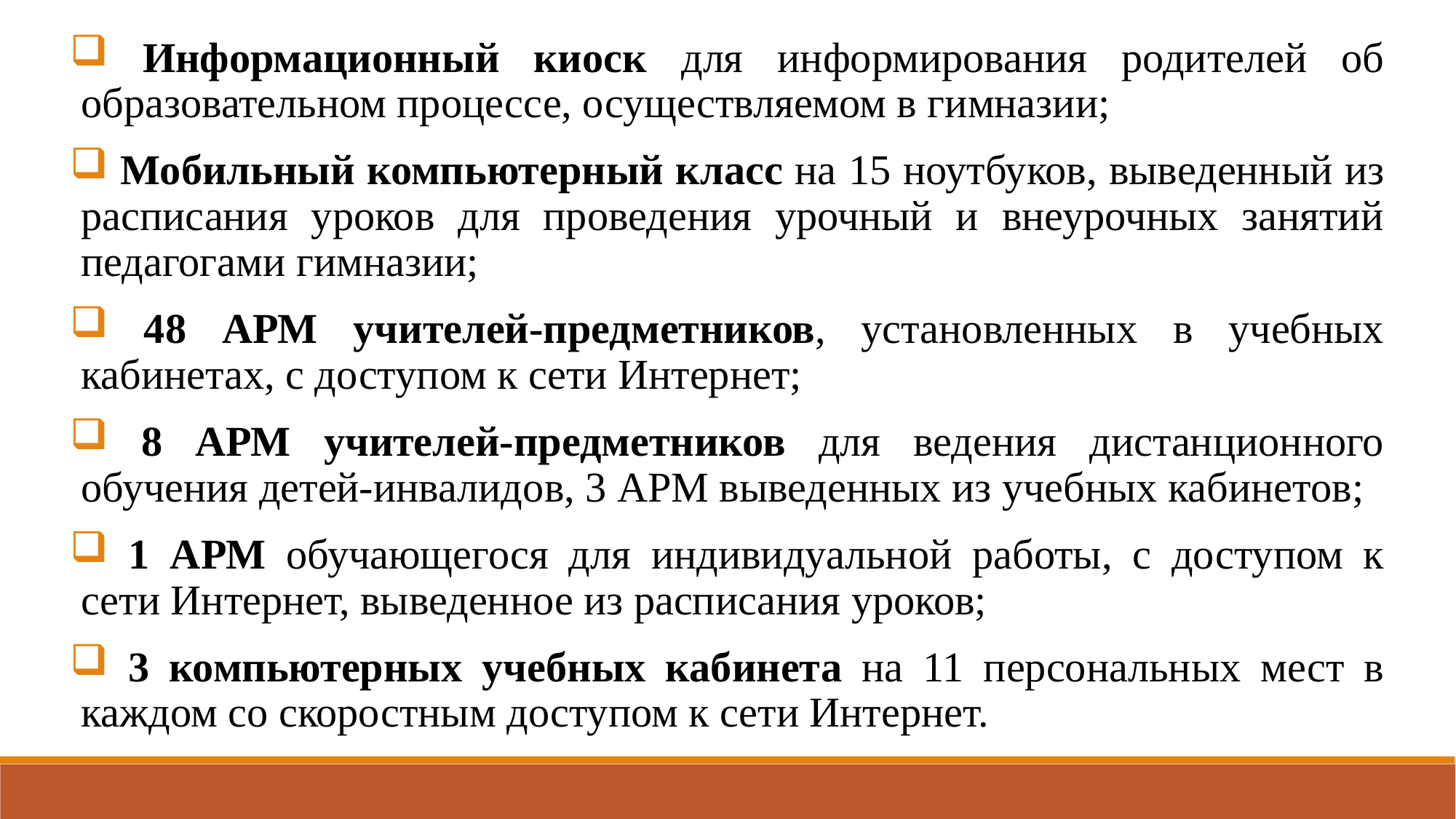

Информационный киоск для информирования родителей об образовательном процессе, осуществляемом в гимназии;
 Мобильный компьютерный класс на 15 ноутбуков, выведенный из расписания уроков для проведения урочный и внеурочных занятий педагогами гимназии;
 48 АРМ учителей-предметников, установленных в учебных кабинетах, с доступом к сети Интернет;
 8 АРМ учителей-предметников для ведения дистанционного обучения детей-инвалидов, 3 АРМ выведенных из учебных кабинетов;
 1 АРМ обучающегося для индивидуальной работы, с доступом к сети Интернет, выведенное из расписания уроков;
 3 компьютерных учебных кабинета на 11 персональных мест в каждом со скоростным доступом к сети Интернет.